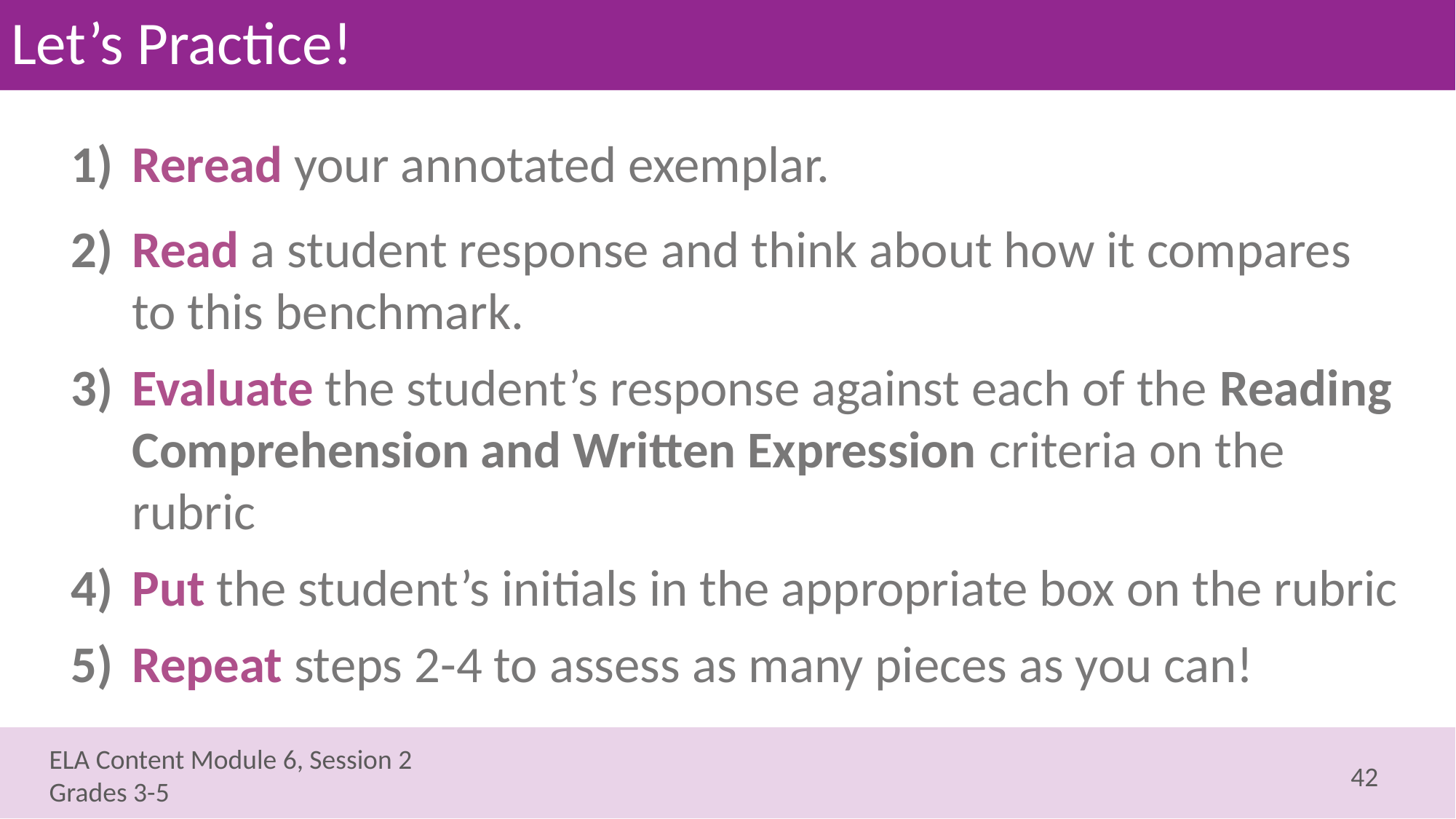

# Let’s Practice!
Reread your annotated exemplar.

Read a student response and think about how it compares to this benchmark.

Evaluate the student’s response against each of the Reading Comprehension and Written Expression criteria on the rubric

Put the student’s initials in the appropriate box on the rubric

Repeat steps 2-4 to assess as many pieces as you can!

42